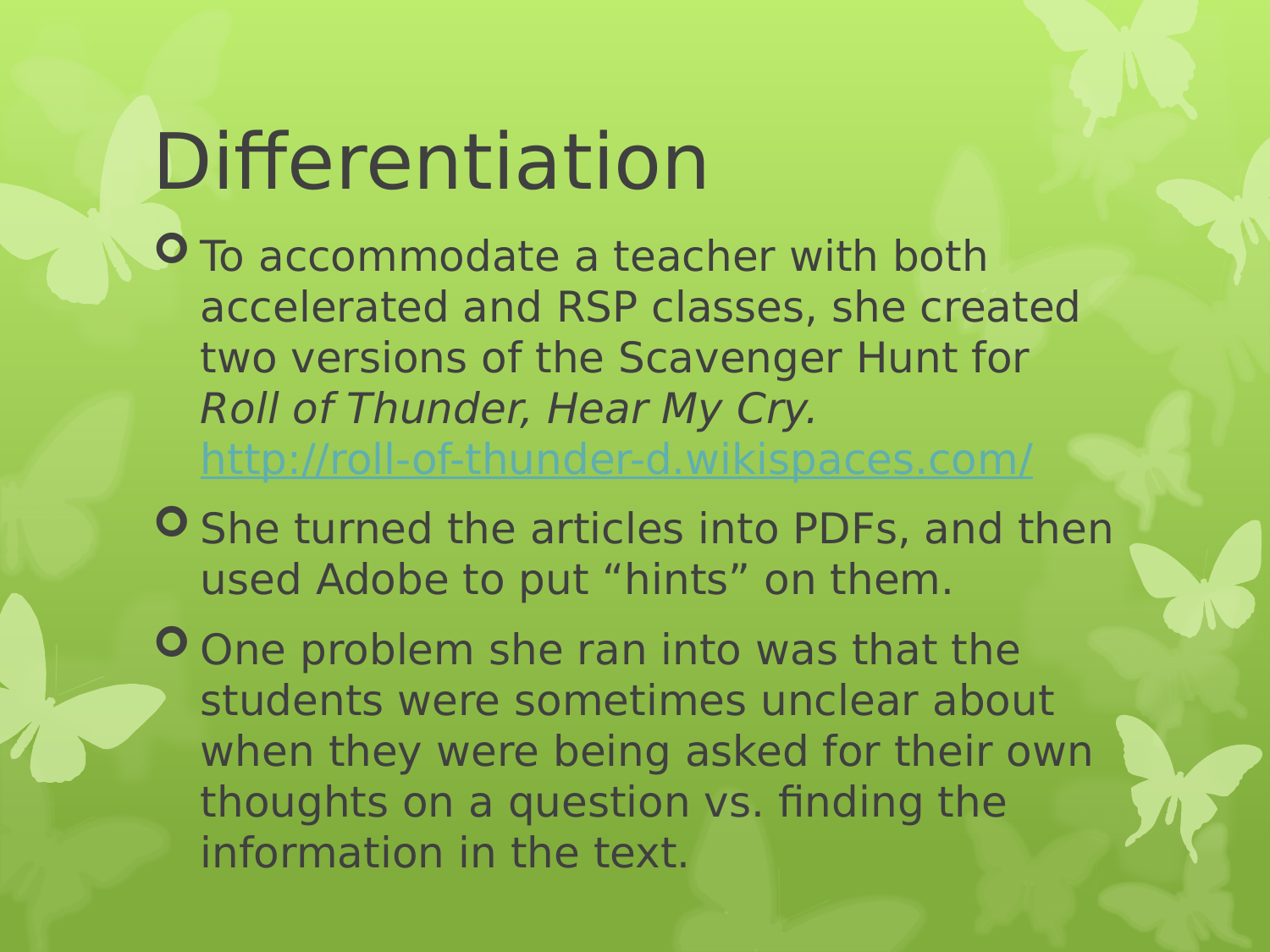

# Differentiation
To accommodate a teacher with both accelerated and RSP classes, she created two versions of the Scavenger Hunt for Roll of Thunder, Hear My Cry. http://roll-of-thunder-d.wikispaces.com/
She turned the articles into PDFs, and then used Adobe to put “hints” on them.
One problem she ran into was that the students were sometimes unclear about when they were being asked for their own thoughts on a question vs. finding the information in the text.